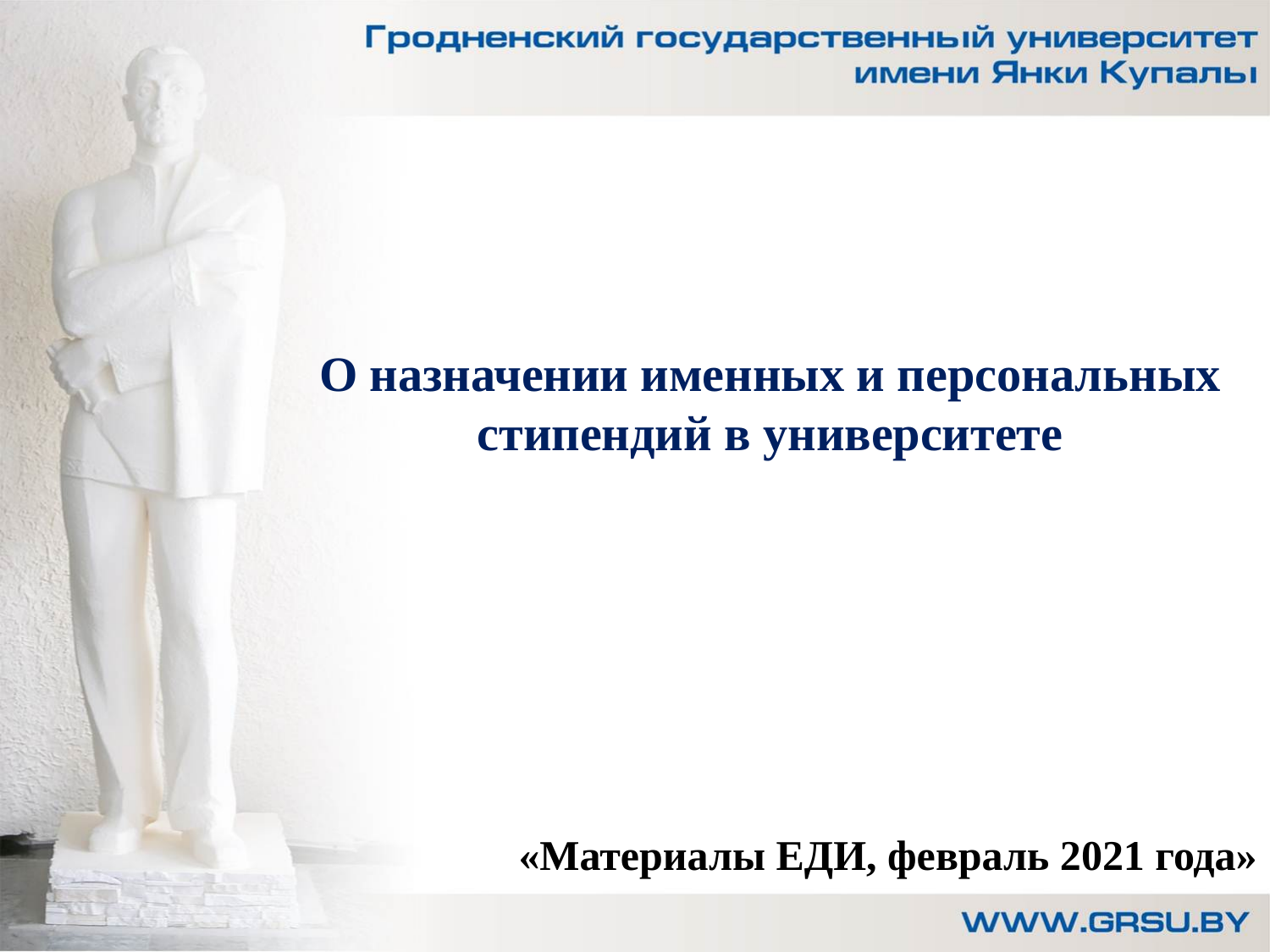

# О назначении именных и персональных стипендий в университете
«Материалы ЕДИ, февраль 2021 года»